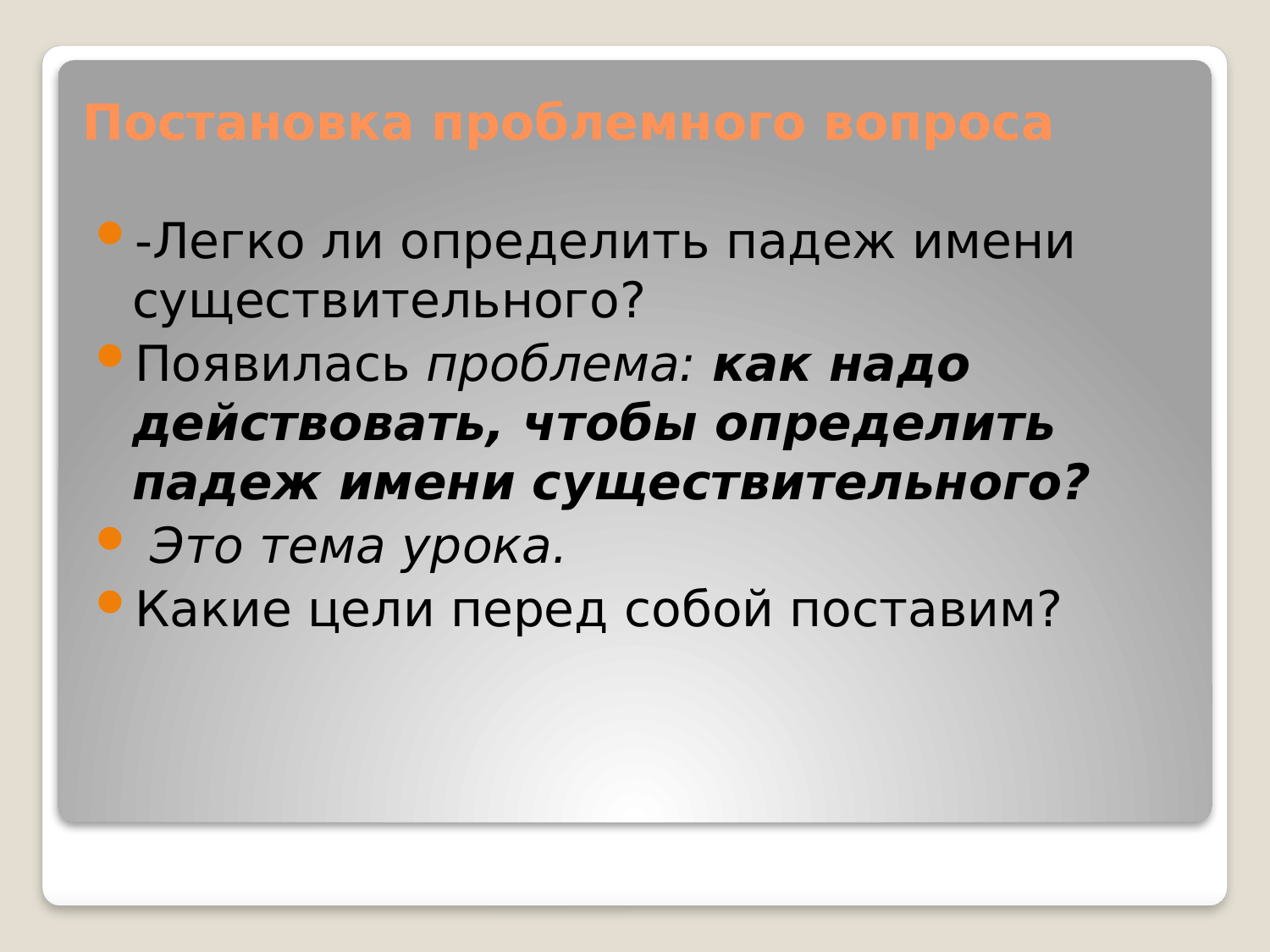

# Постановка проблемного вопроса
-Легко ли определить падеж имени существительного?
Появилась проблема: как надо действовать, чтобы определить падеж имени существительного?
 Это тема урока.
Какие цели перед собой поставим?